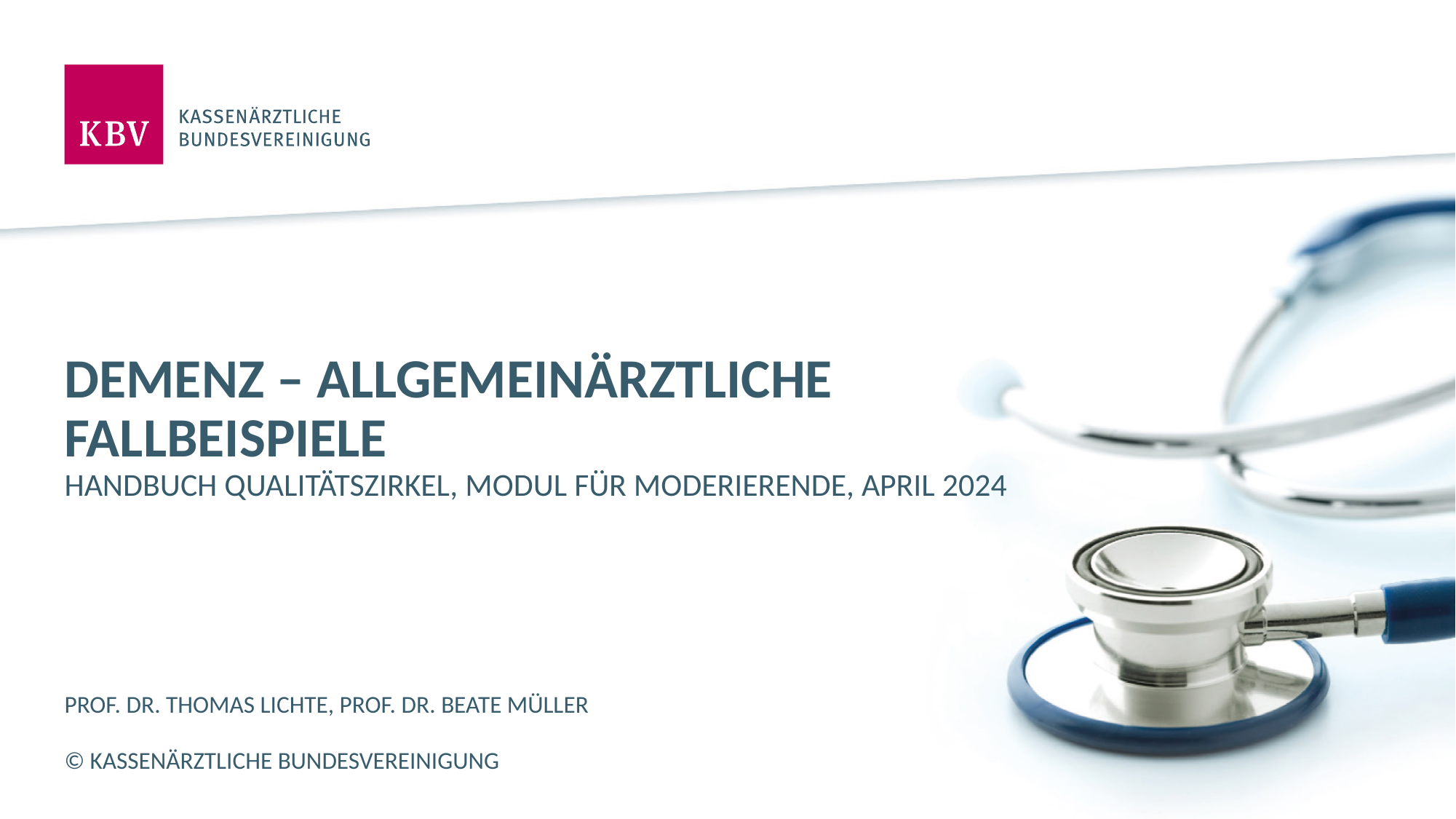

# Demenz – Allgemeinärztliche Fallbeispiele
Handbuch Qualitätszirkel, Modul für Moderierende, April 2024
Prof. Dr. Thomas Lichte, Prof. Dr. Beate Müller
© kassenärztliche bundesvereinigung